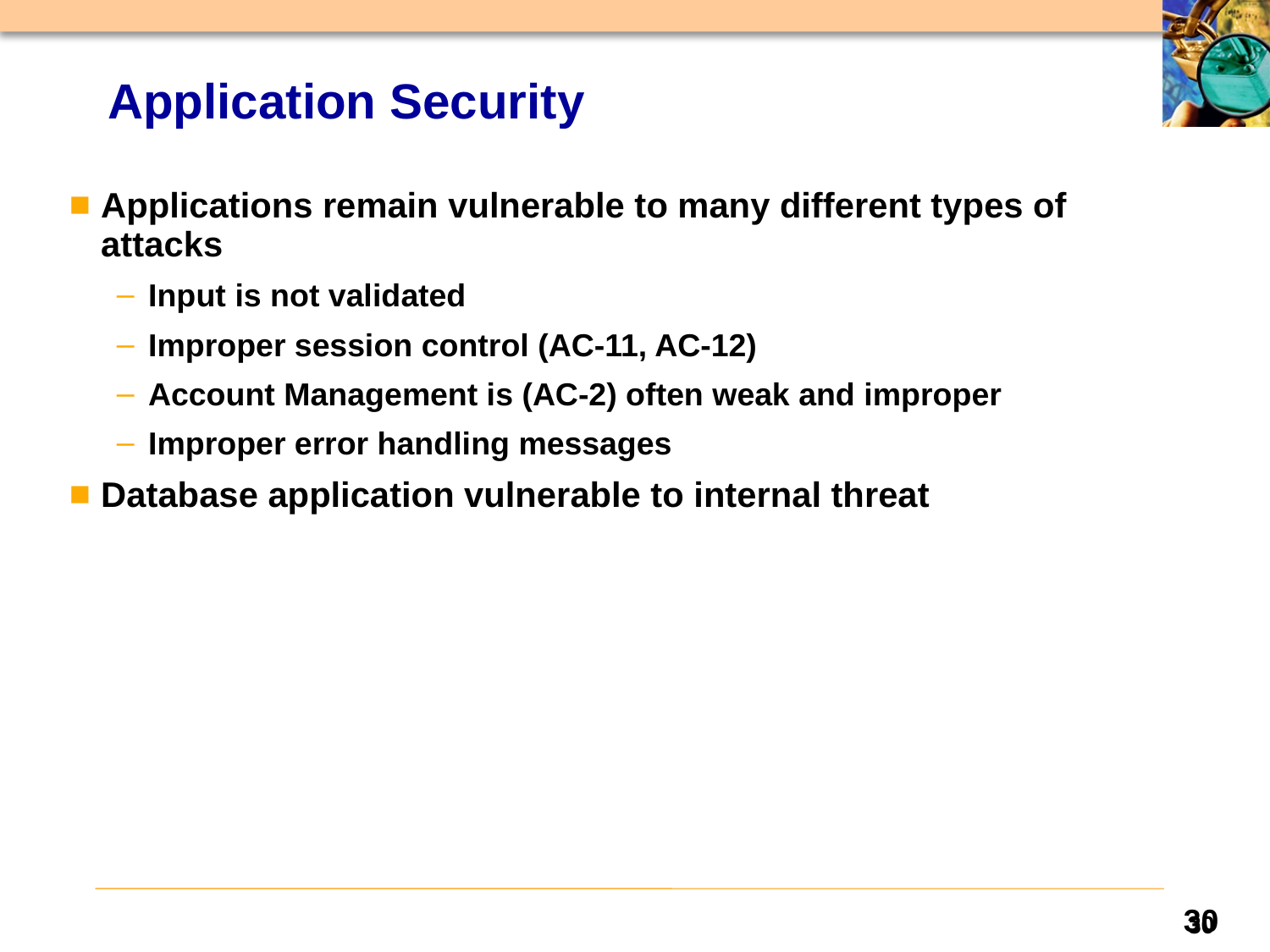

# Application Security
Applications remain vulnerable to many different types of attacks
Input is not validated
Improper session control (AC-11, AC-12)
Account Management is (AC-2) often weak and improper
Improper error handling messages
Database application vulnerable to internal threat

30